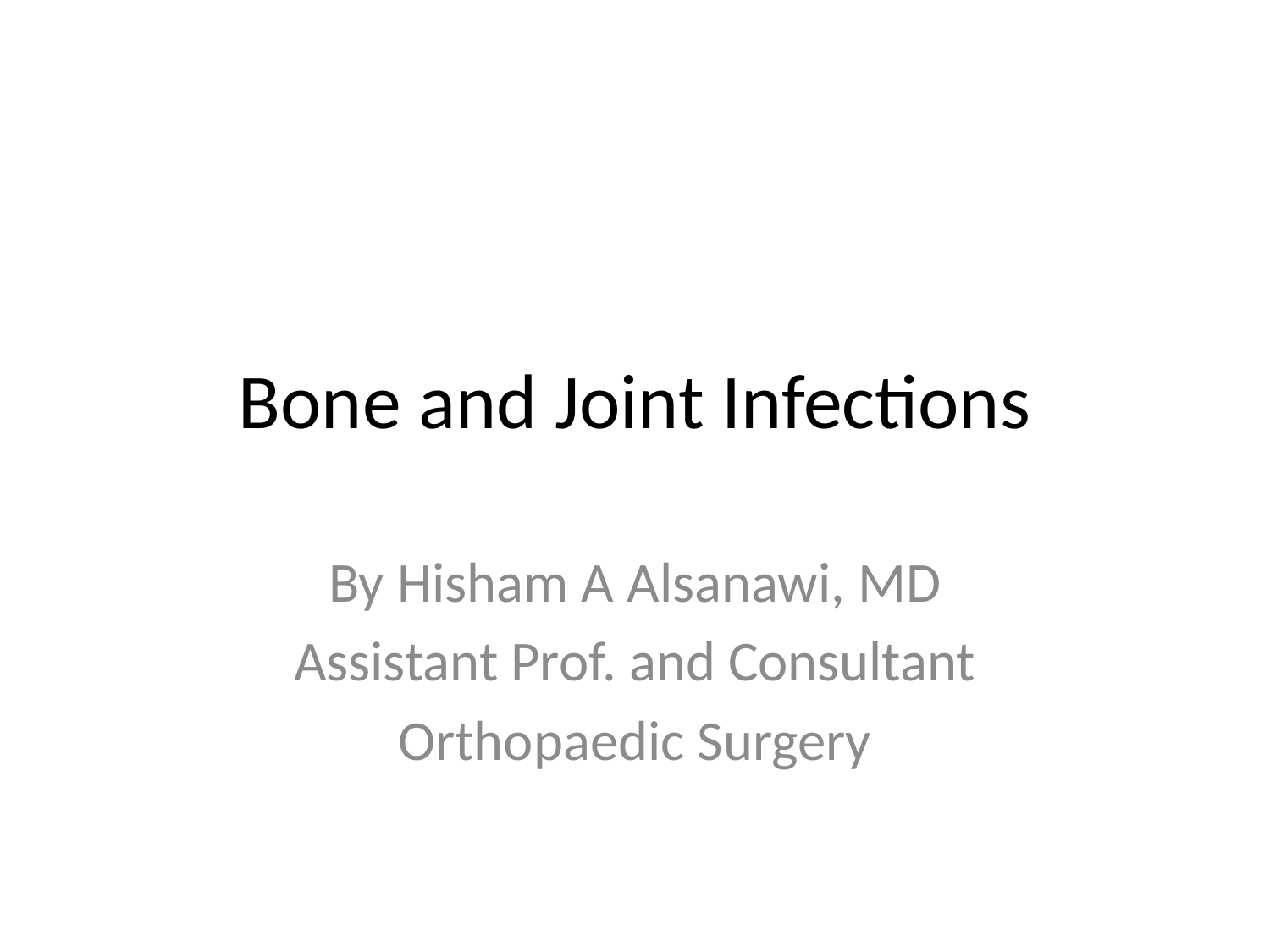

# Bone and Joint Infections
By Hisham A Alsanawi, MD
Assistant Prof. and Consultant
Orthopaedic Surgery